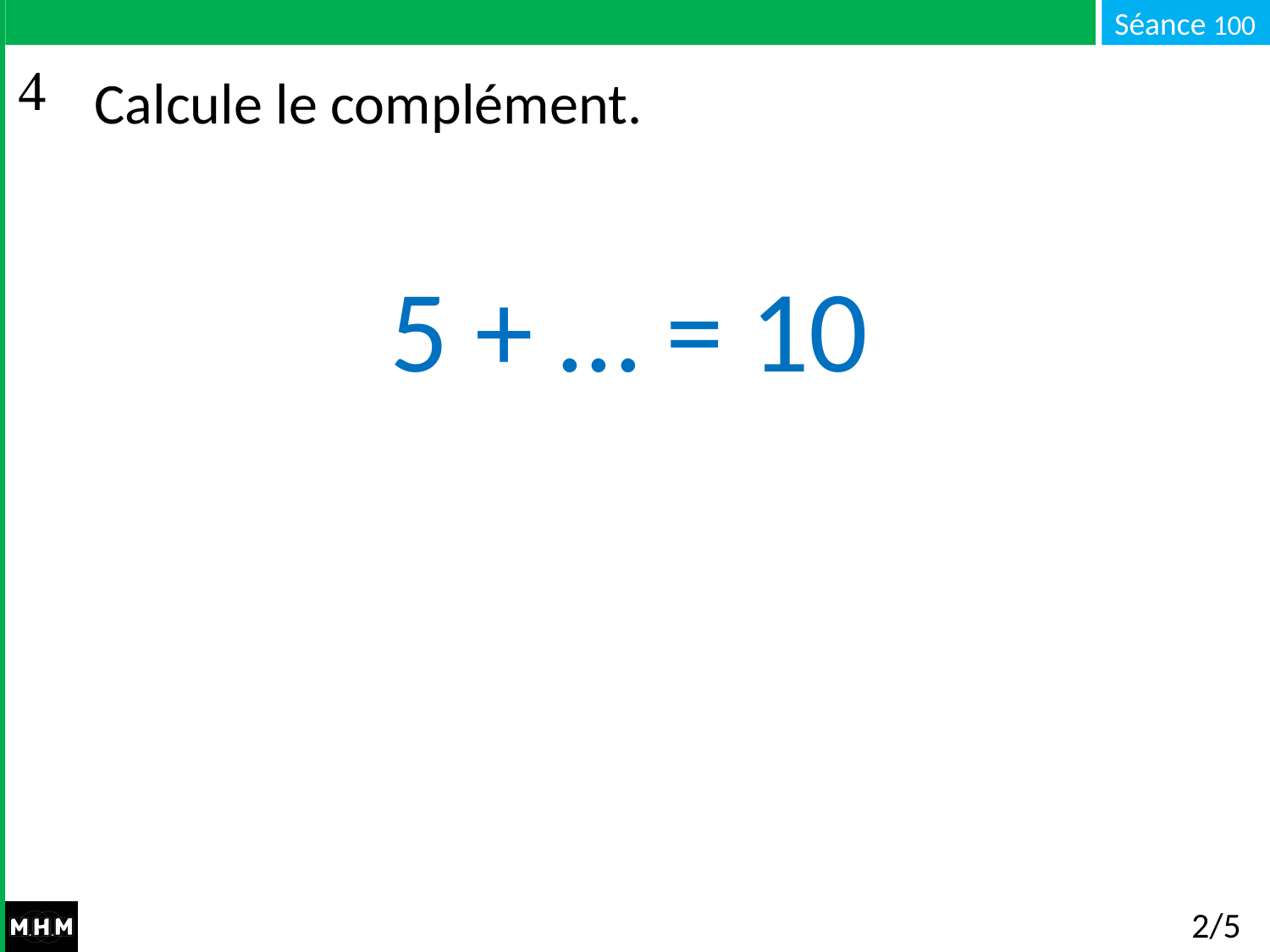

# Calcule le complément.
5 + … = 10
2/5